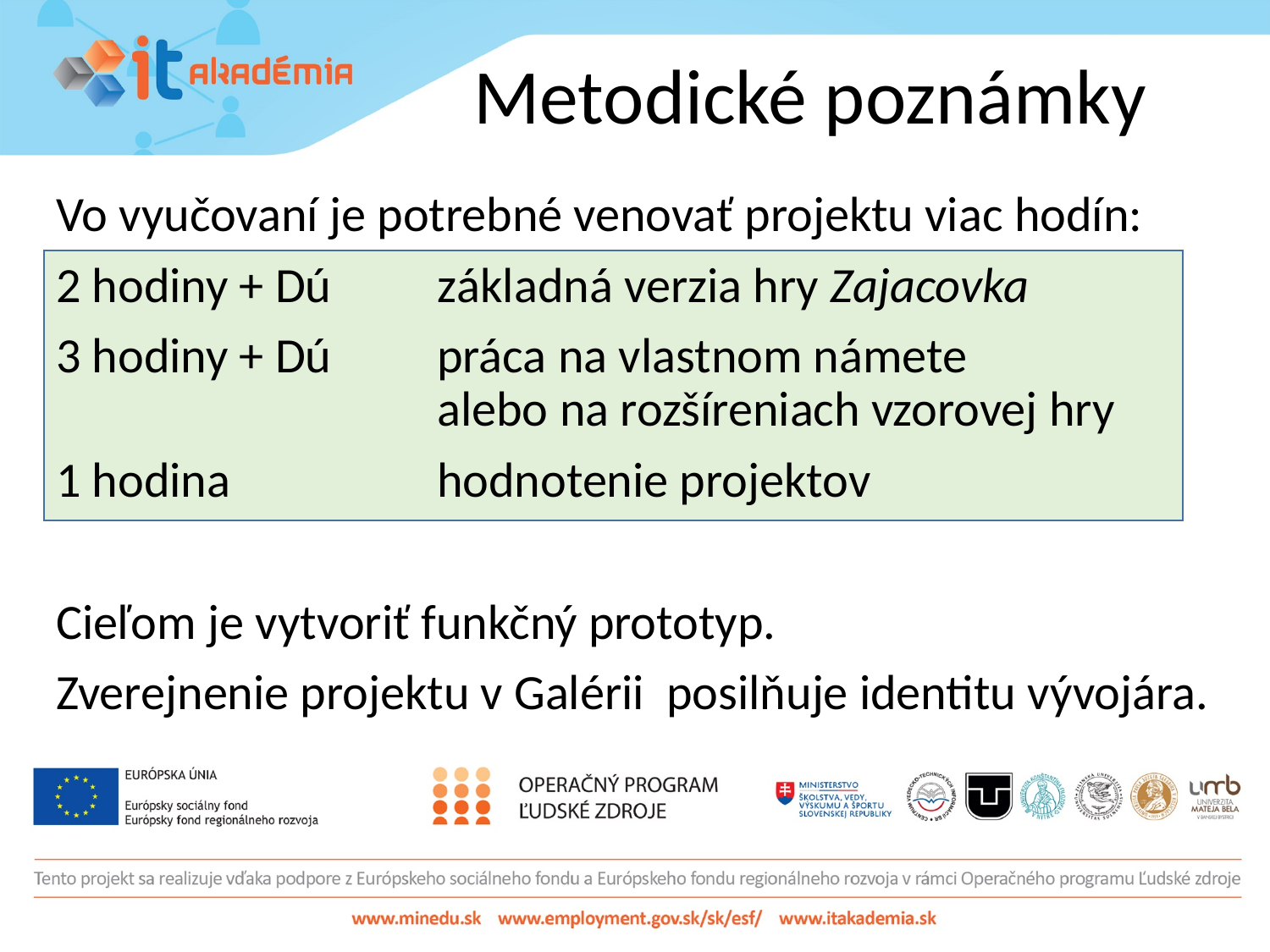

# Metodické poznámky
Vo vyučovaní je potrebné venovať projektu viac hodín:
2 hodiny + Dú	základná verzia hry Zajacovka
3 hodiny + Dú	práca na vlastnom námete
			alebo na rozšíreniach vzorovej hry
1 hodina 		hodnotenie projektov

Cieľom je vytvoriť funkčný prototyp.
Zverejnenie projektu v Galérii  posilňuje identitu vývojára.